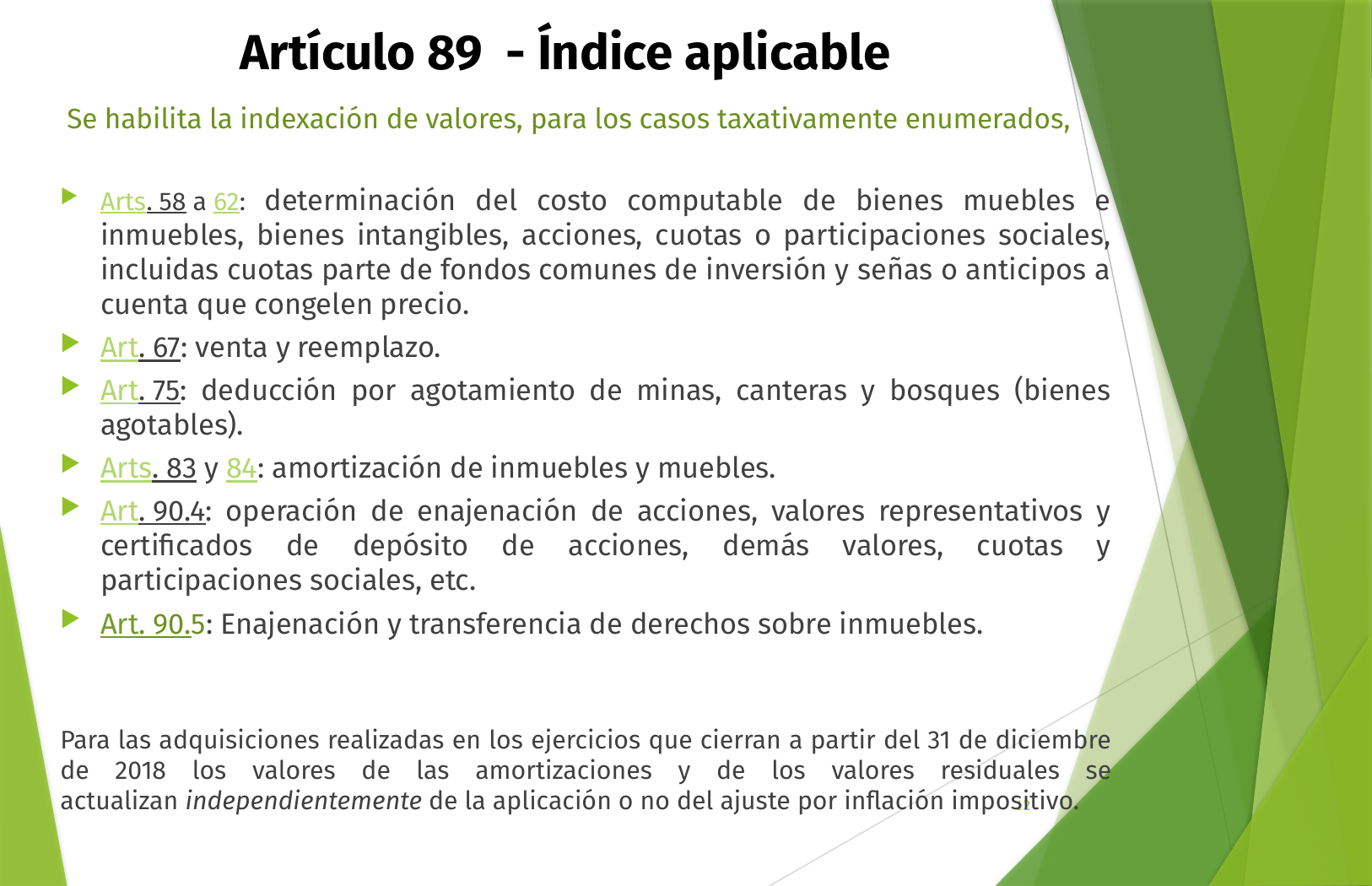

# Artículo 89  - Índice aplicable
Se habilita la indexación de valores, para los casos taxativamente enumerados,

Arts. 58 a 62: determinación del costo computable de bienes muebles e inmuebles, bienes intangibles, acciones, cuotas o participaciones sociales, incluidas cuotas parte de fondos comunes de inversión y señas o anticipos a cuenta que congelen precio.
Art. 67: venta y reemplazo.
Art. 75: deducción por agotamiento de minas, canteras y bosques (bienes agotables).
Arts. 83 y 84: amortización de inmuebles y muebles.
Art. 90.4: operación de enajenación de acciones, valores representativos y certificados de depósito de acciones, demás valores, cuotas y participaciones sociales, etc.
Art. 90.5: Enajenación y transferencia de derechos sobre inmuebles.

Para las adquisiciones realizadas en los ejercicios que cierran a partir del 31 de diciembre de 2018 los valores de las amortizaciones y de los valores residuales se actualizan independientemente de la aplicación o no del ajuste por inflación impositivo.

12